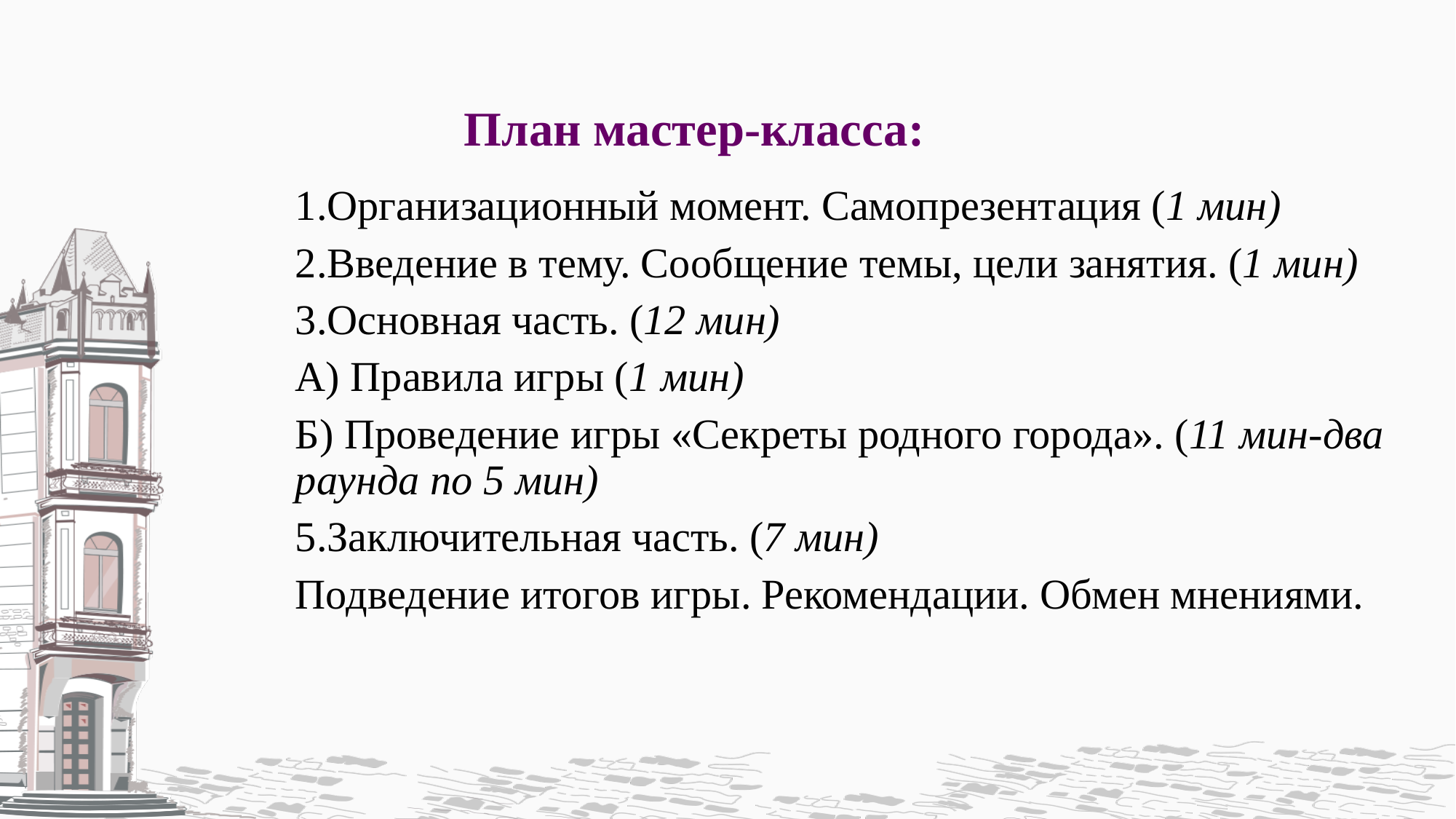

# План мастер-класса:
1.Организационный момент. Самопрезентация (1 мин)
2.Введение в тему. Сообщение темы, цели занятия. (1 мин)
3.Основная часть. (12 мин)
А) Правила игры (1 мин)
Б) Проведение игры «Секреты родного города». (11 мин-два раунда по 5 мин)
5.Заключительная часть. (7 мин)
Подведение итогов игры. Рекомендации. Обмен мнениями.